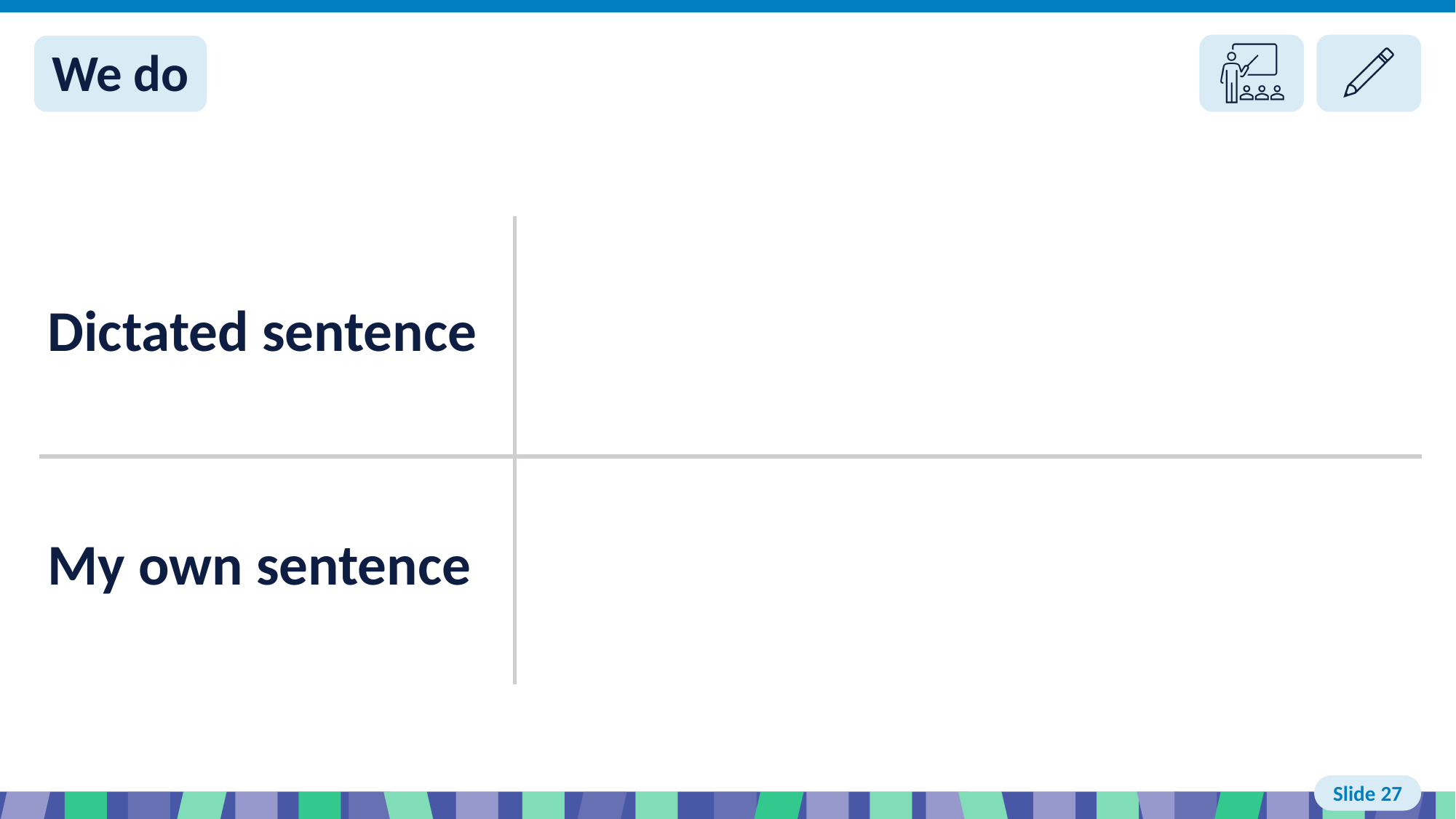

Slide 27 We do
| Dictated sentence |  |
| --- | --- |
| My own sentence |  |